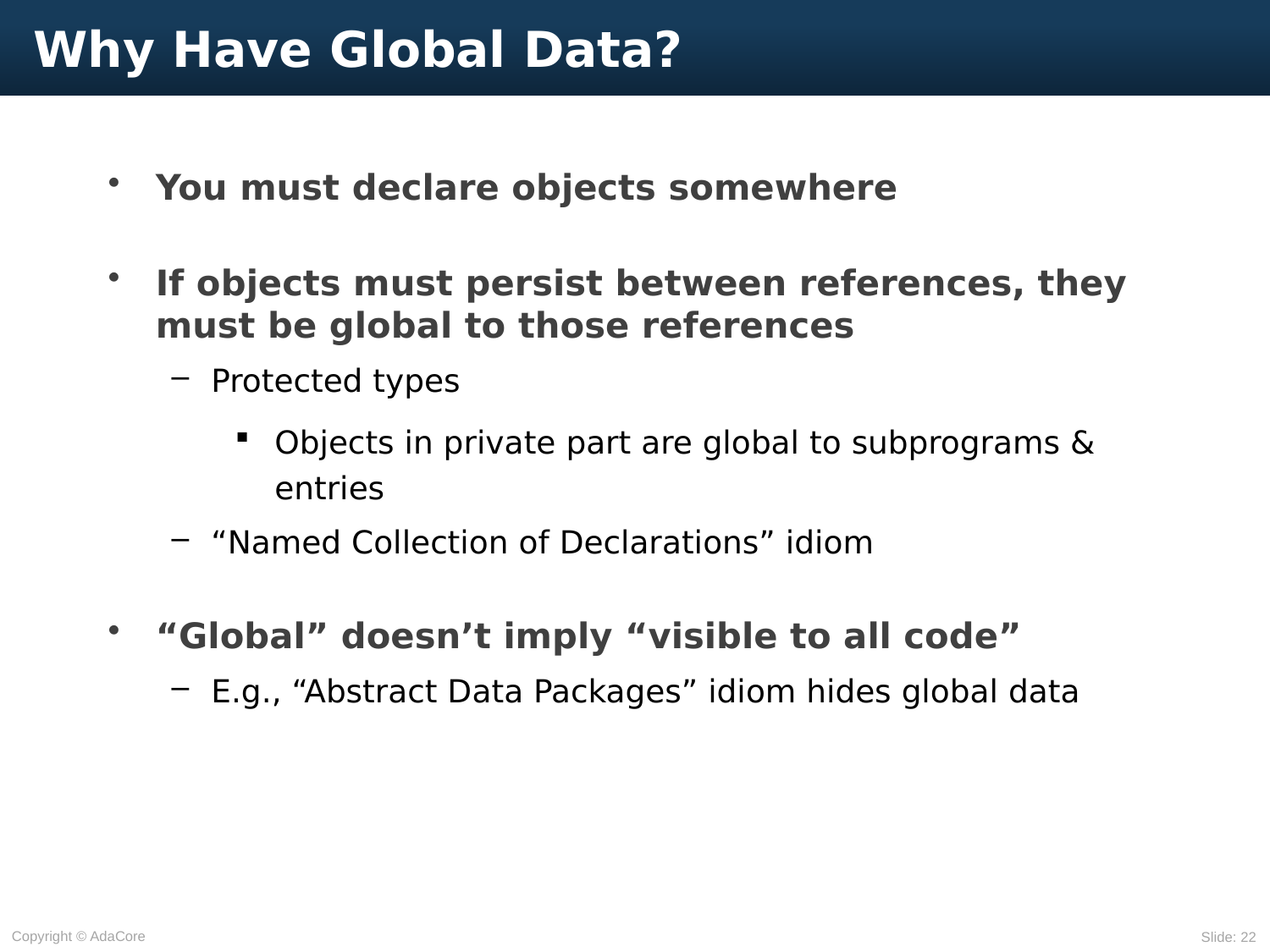

# Why Have Global Data?
You must declare objects somewhere
If objects must persist between references, they must be global to those references
Protected types
Objects in private part are global to subprograms & entries
“Named Collection of Declarations” idiom
“Global” doesn’t imply “visible to all code”
E.g., “Abstract Data Packages” idiom hides global data